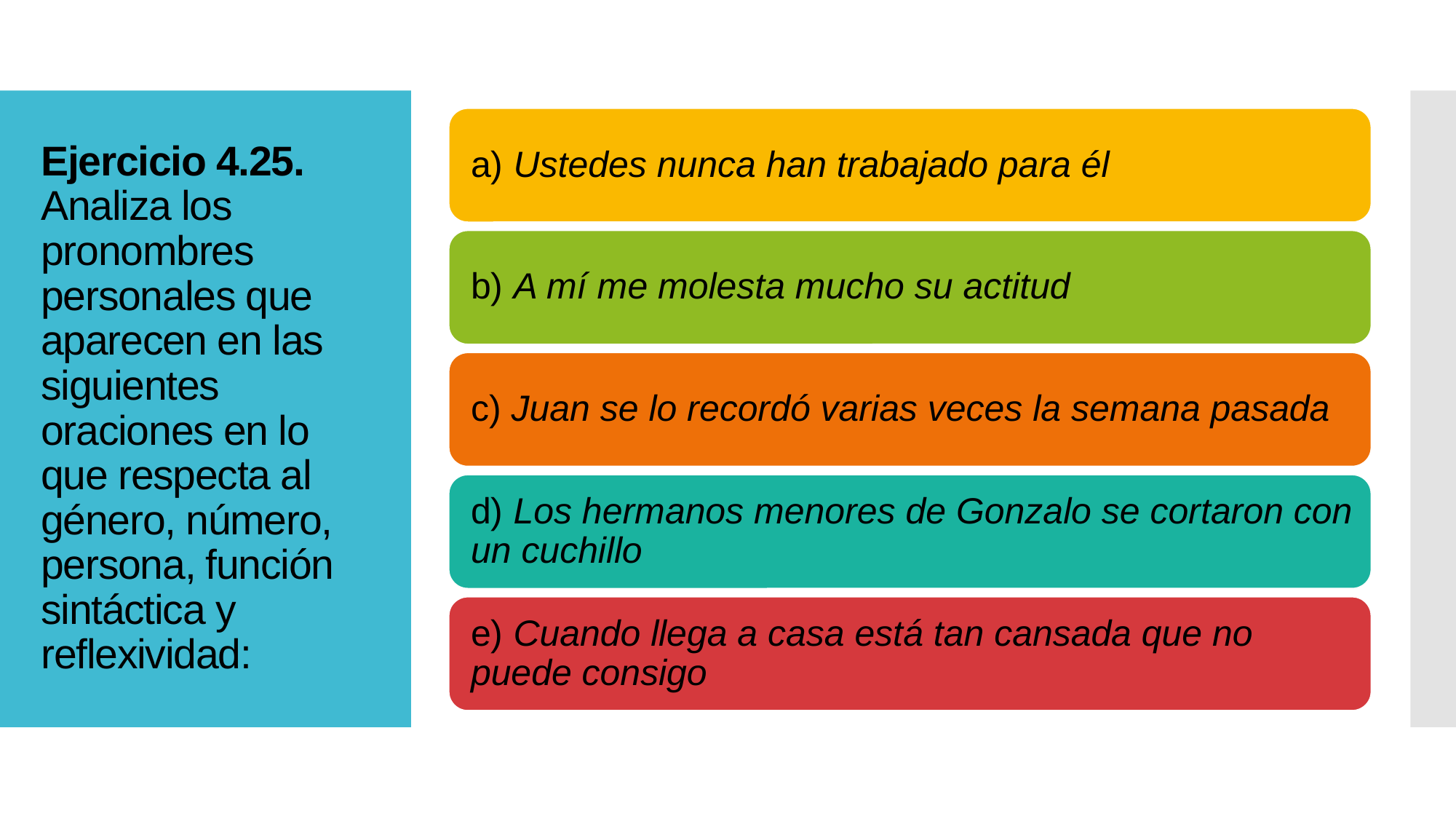

a) Ustedes nunca han trabajado para él
b) A mí me molesta mucho su actitud
c) Juan se lo recordó varias veces la semana pasada
d) Los hermanos menores de Gonzalo se cortaron con un cuchillo
e) Cuando llega a casa está tan cansada que no puede consigo
# Ejercicio 4.25. Analiza los pronombres personales que aparecen en las siguientes oraciones en lo que respecta al género, número, persona, función sintáctica y reflexividad: